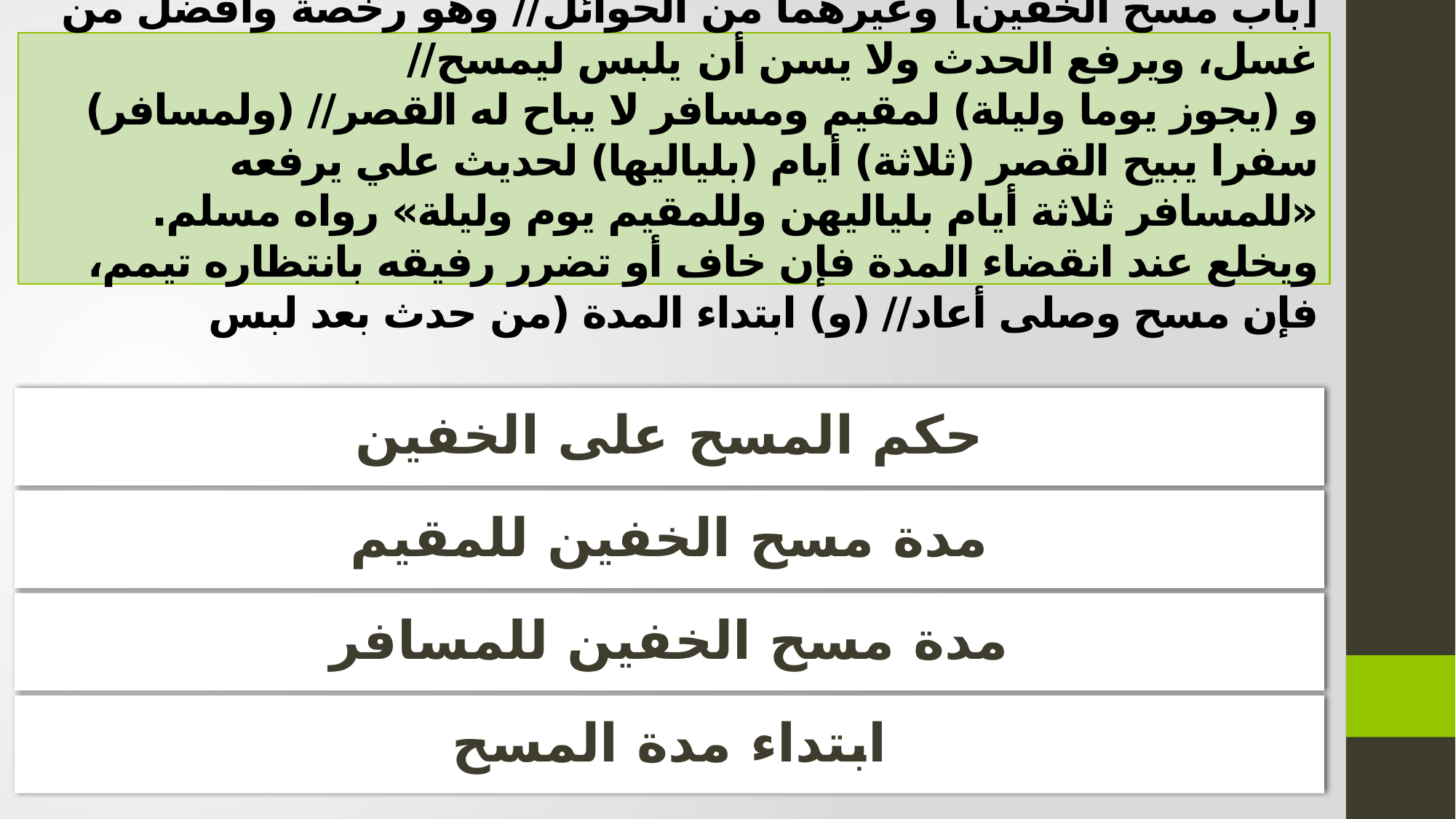

[باب مسح الخفين] وغيرهما من الحوائل// وهو رخصة وأفضل من غسل، ويرفع الحدث ولا يسن أن يلبس ليمسح//
و (يجوز يوما وليلة) لمقيم ومسافر لا يباح له القصر// (ولمسافر) سفرا يبيح القصر (ثلاثة) أيام (بلياليها) لحديث علي يرفعه «للمسافر ثلاثة أيام بلياليهن وللمقيم يوم وليلة» رواه مسلم. ويخلع عند انقضاء المدة فإن خاف أو تضرر رفيقه بانتظاره تيمم، فإن مسح وصلى أعاد// (و) ابتداء المدة (من حدث بعد لبس
حكم المسح على الخفين
مدة مسح الخفين للمقيم
مدة مسح الخفين للمسافر
ابتداء مدة المسح